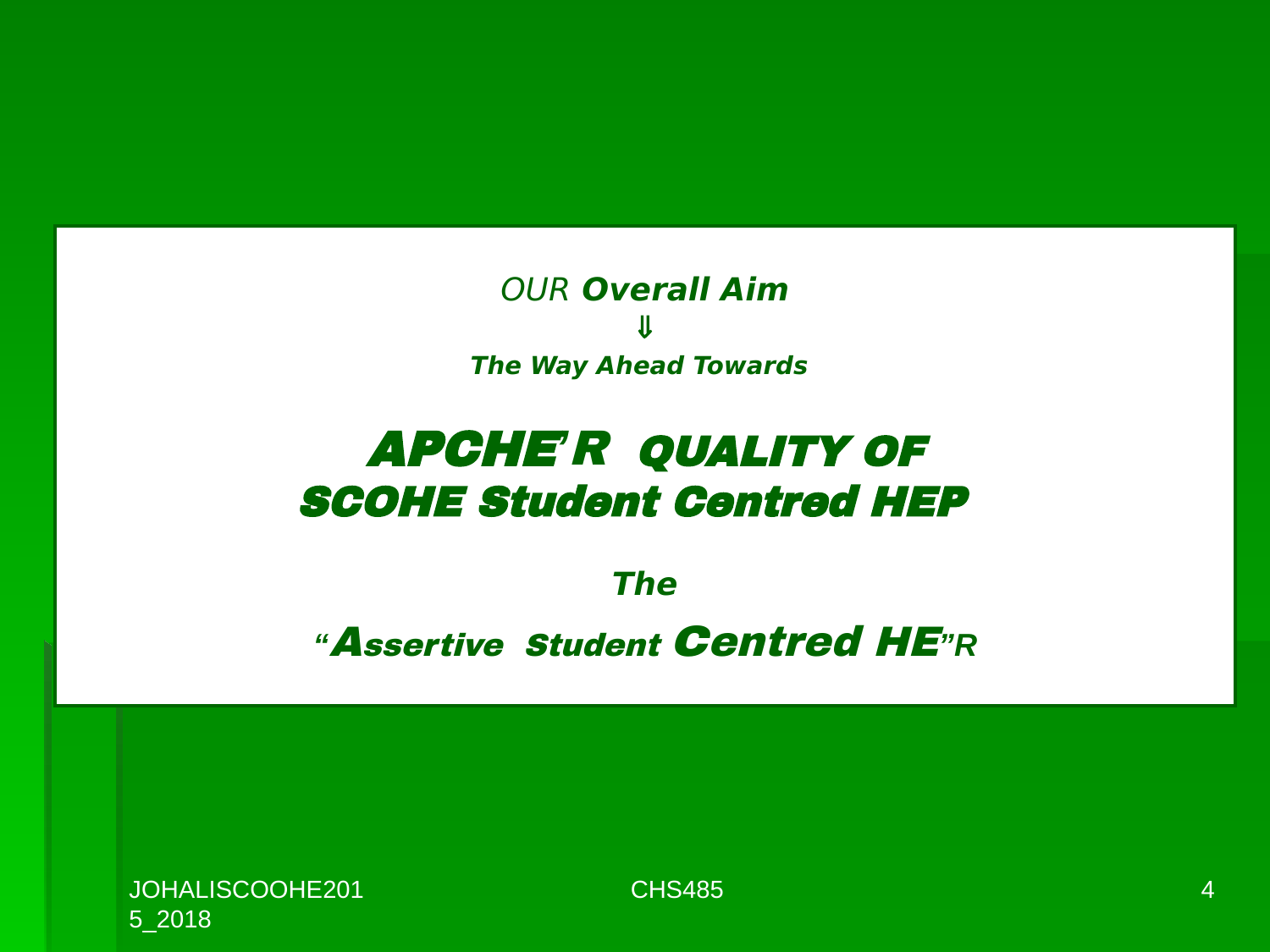

OUR Overall Aim
⇓
The Way Ahead Towards

APCHE’R  QUALITY OF
SCOHE Student Centred HEP

 The
“Assertive  Student centred HE”R
JOHALISCOOHE2015_2018
CHS485
4